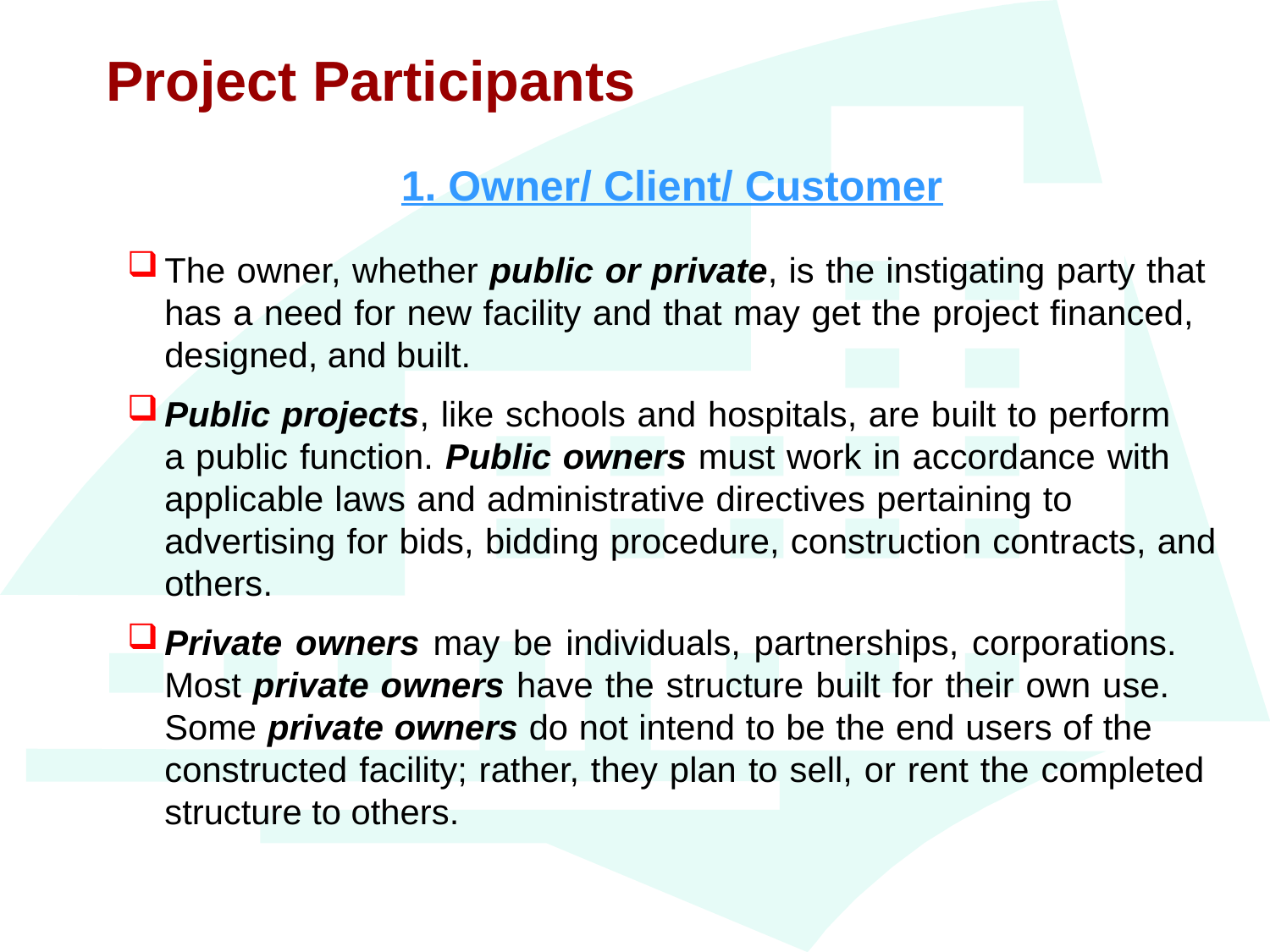

Project Participants
1. Owner/ Client/ Customer

The owner, whether public or private, is the instigating party that  has a need for new facility and that may get the project financed,   designed, and built.

Public projects, like schools and hospitals, are built to perform     a public function. Public owners must work in accordance with     applicable laws and administrative directives pertaining to              advertising for bids, bidding procedure, construction contracts, and others.

Private owners may be individuals, partnerships, corporations.    Most private owners have the structure built for their own use.     Some private owners do not intend to be the end users of the       constructed facility; rather, they plan to sell, or rent the completed  structure to others.

2